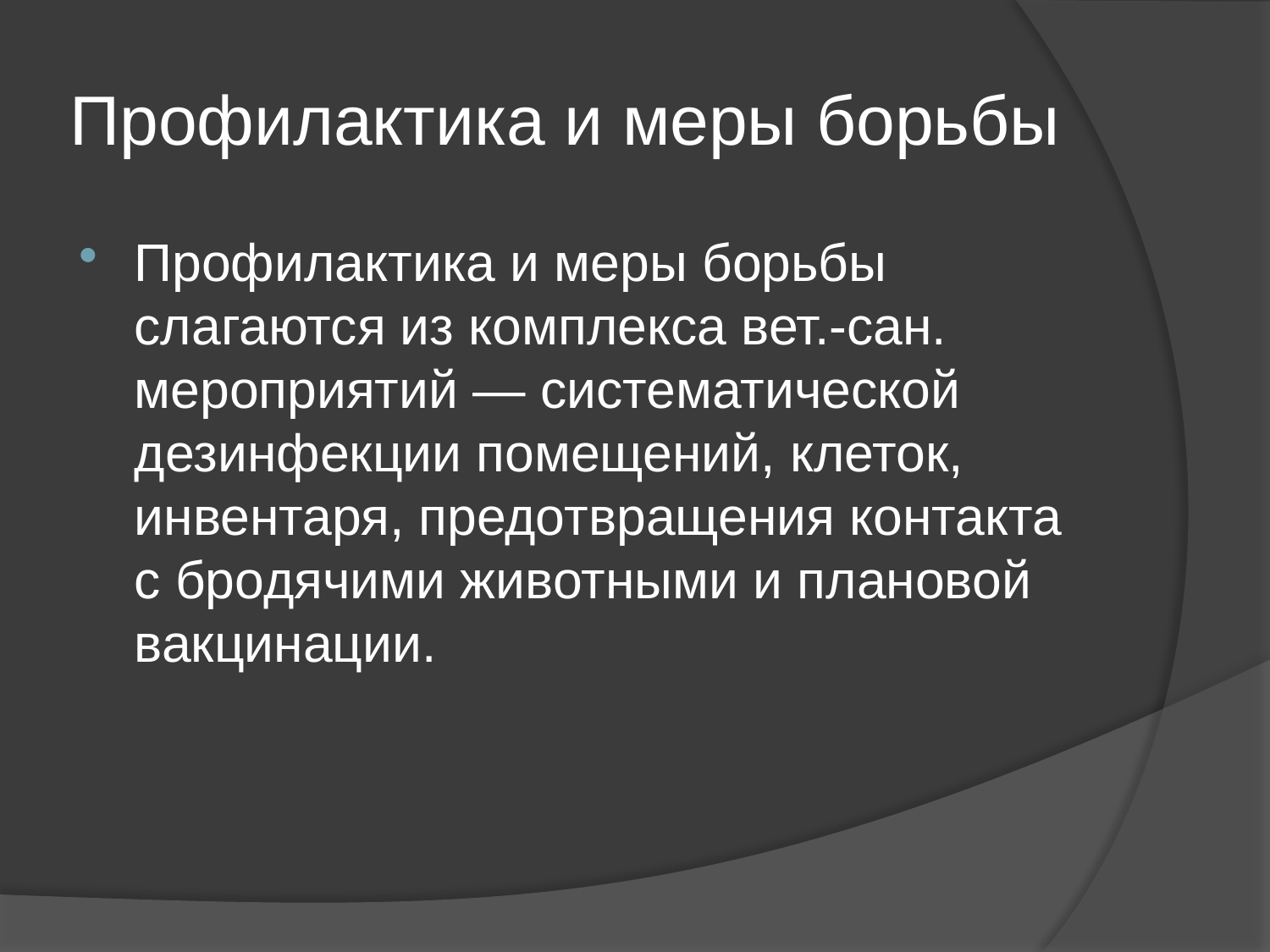

# Профилактика и меры борьбы
Профилактика и меры борьбы слагаются из комплекса вет.-сан. мероприятий — систематической  дезинфекции помещений, клеток, инвентаря, предотвращения контакта с бродячими животными и плановой вакцинации.